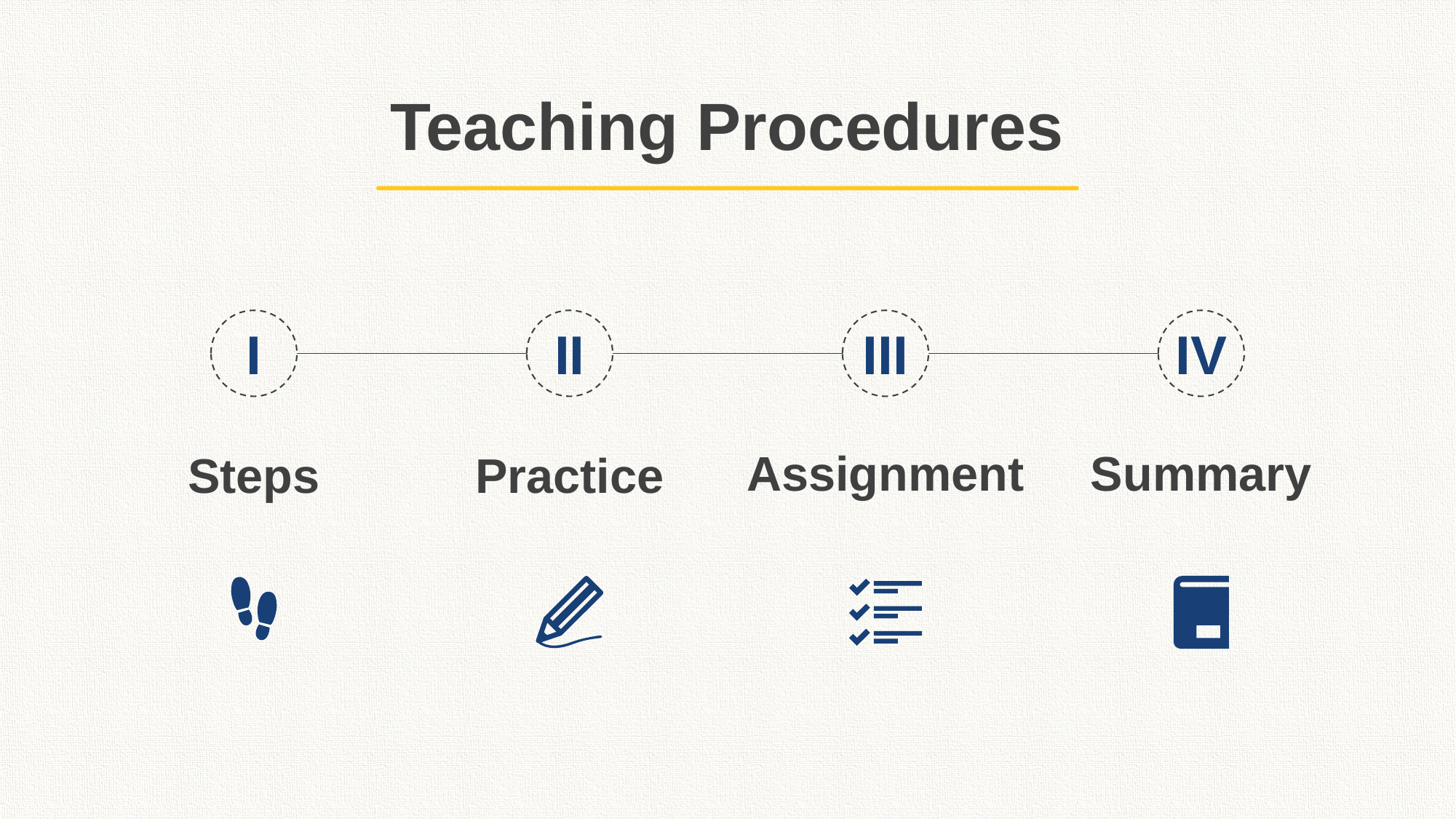

Teaching Procedures

I
II
III
IV
Assignment
Summary
Steps
Practice